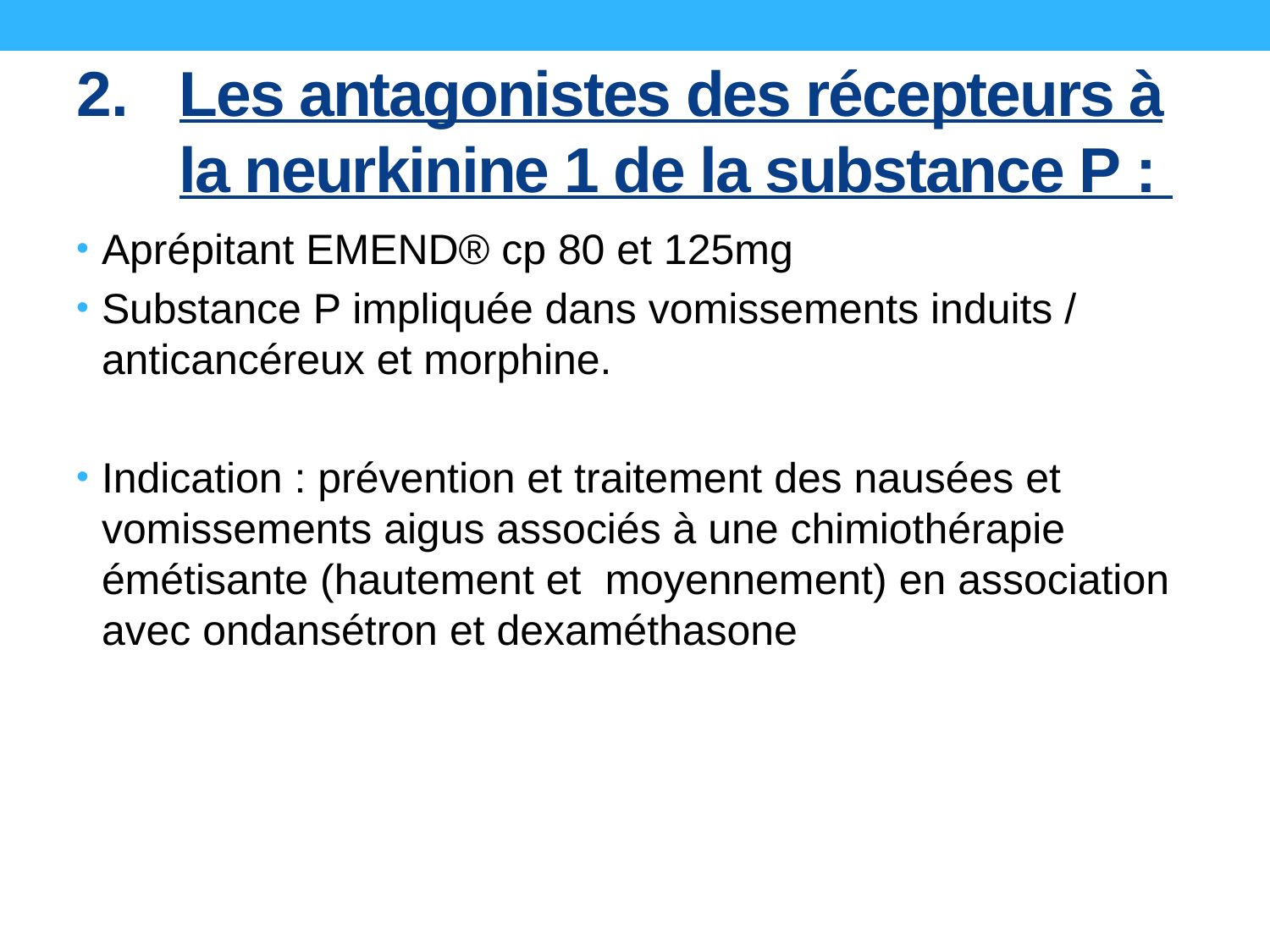

# Les antagonistes des récepteurs à la neurkinine 1 de la substance P :

Aprépitant EMEND® cp 80 et 125mg
Substance P impliquée dans vomissements induits / anticancéreux et morphine.

Indication : prévention et traitement des nausées et vomissements aigus associés à une chimiothérapie émétisante (hautement et  moyennement) en association avec ondansétron et dexaméthasone